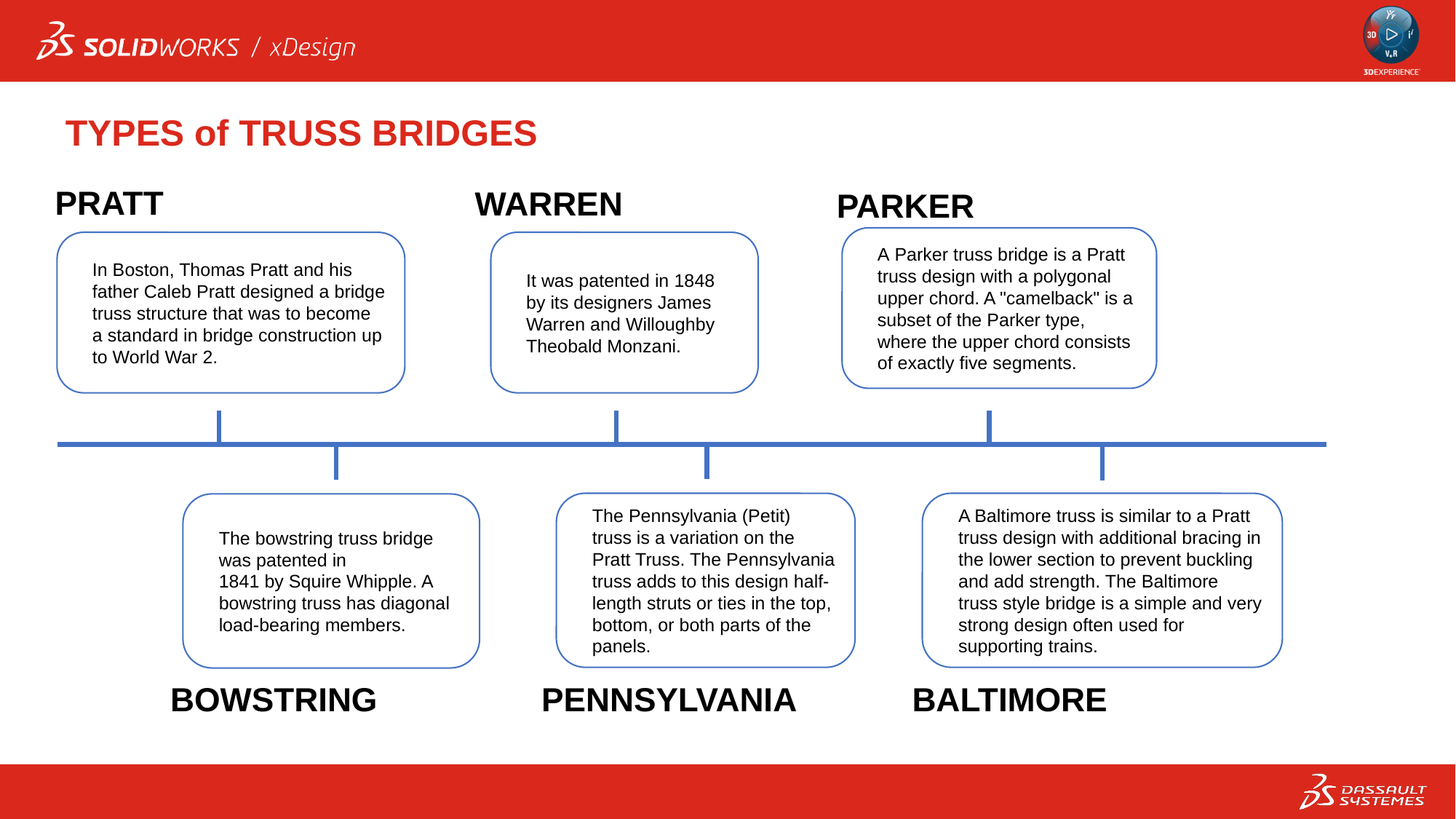

TYPES of TRUSS BRIDGES
PRATT
WARREN
PARKER
A Parker truss bridge is a Pratt truss design with a polygonal upper chord. A "camelback" is a subset of the Parker type, where the upper chord consists of exactly five segments.
It was patented in 1848 by its designers James Warren and Willoughby Theobald Monzani.
In Boston, Thomas Pratt and his father Caleb Pratt designed a bridge truss structure that was to become a standard in bridge construction up to World War 2.

The Pennsylvania (Petit) truss is a variation on the Pratt Truss. The Pennsylvania truss adds to this design half-length struts or ties in the top, bottom, or both parts of the panels.
A Baltimore truss is similar to a Pratt truss design with additional bracing in the lower section to prevent buckling and add strength. The Baltimore truss style bridge is a simple and very strong design often used for supporting trains.
The bowstring truss bridge was patented in 1841 by Squire Whipple. A bowstring truss has diagonal load-bearing members.
BOWSTRING
PENNSYLVANIA
BALTIMORE